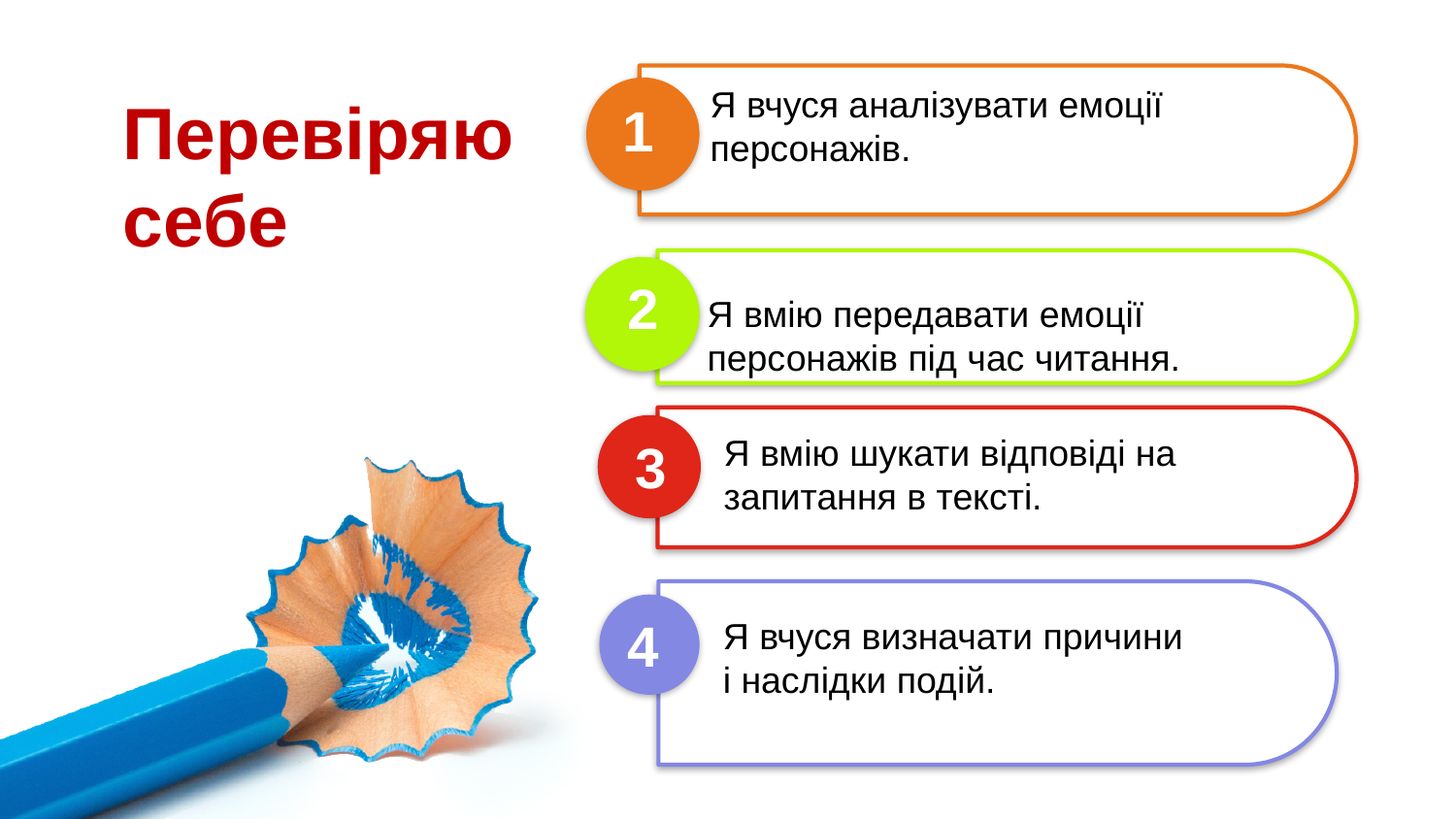

Я вчуся аналізувати емоції
персонажів.

Перевіряю себе

1

2
Я вмію передавати емоції персонажів під час читання.

Я вмію шукати відповіді на
запитання в тексті.

3

4
Я вчуся визначати причини
і наслідки подій.